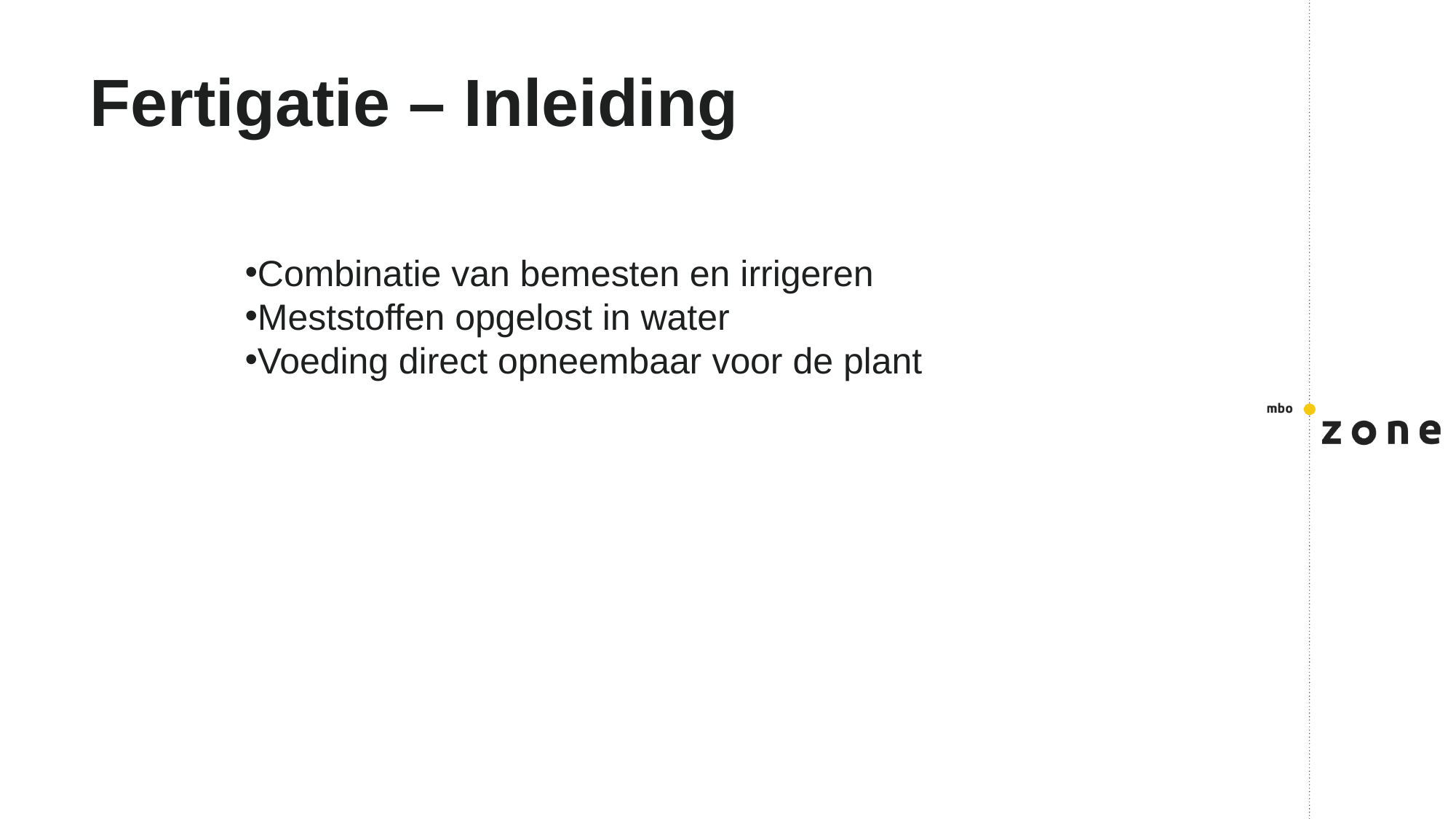

# Fertigatie – Inleiding

Combinatie van bemesten en irrigeren
Meststoffen opgelost in water
Voeding direct opneembaar voor de plant